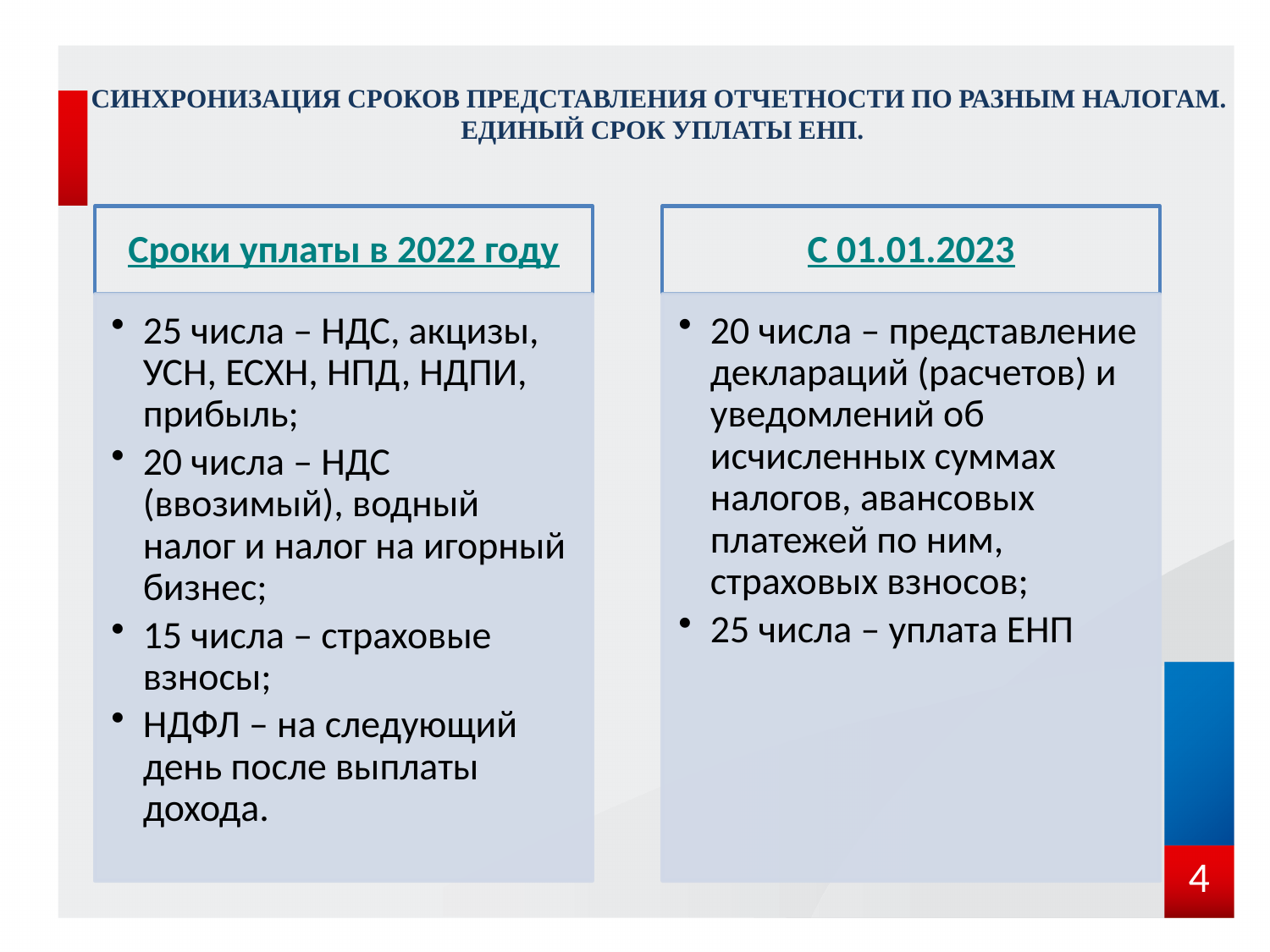

# СИНХРОНИЗАЦИЯ СРОКОВ ПРЕДСТАВЛЕНИЯ ОТЧЕТНОСТИ ПО РАЗНЫМ НАЛОГАМ. ЕДИНЫЙ СРОК УПЛАТЫ ЕНП.
Сроки уплаты в 2022 году
25 числа – НДС, акцизы, УСН, ЕСХН, НПД, НДПИ, прибыль;
20 числа – НДС (ввозимый), водный налог и налог на игорный бизнес;
15 числа – страховые взносы;
НДФЛ – на следующий день после выплаты дохода.
С 01.01.2023
20 числа – представление деклараций (расчетов) и уведомлений об исчисленных суммах налогов, авансовых платежей по ним, страховых взносов;
25 числа – уплата ЕНП
4